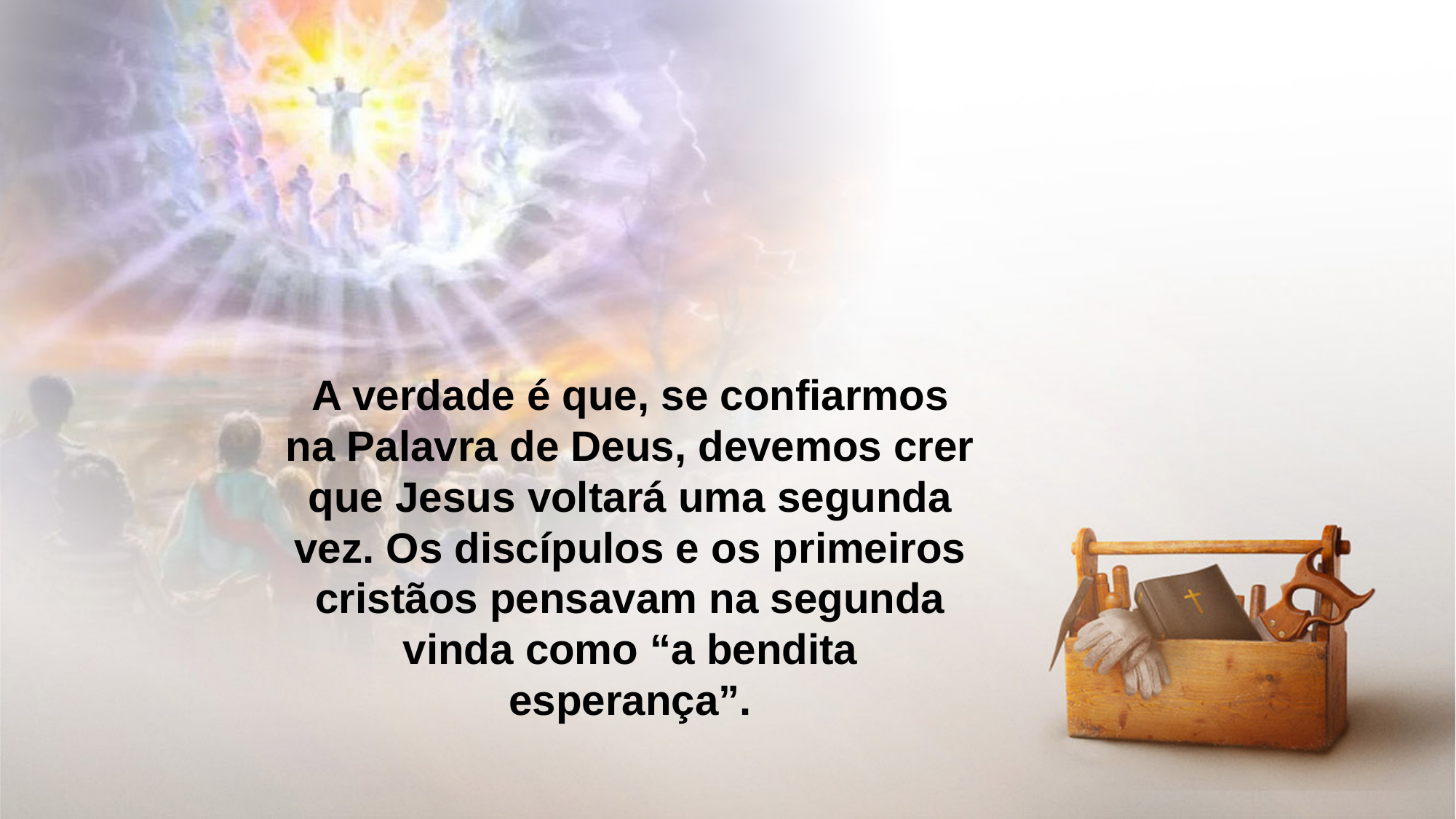

A verdade é que, se confiarmos na Palavra de Deus, devemos crer que Jesus voltará uma segunda vez. Os discípulos e os primeiros cristãos pensavam na segunda vinda como “a bendita esperança”.